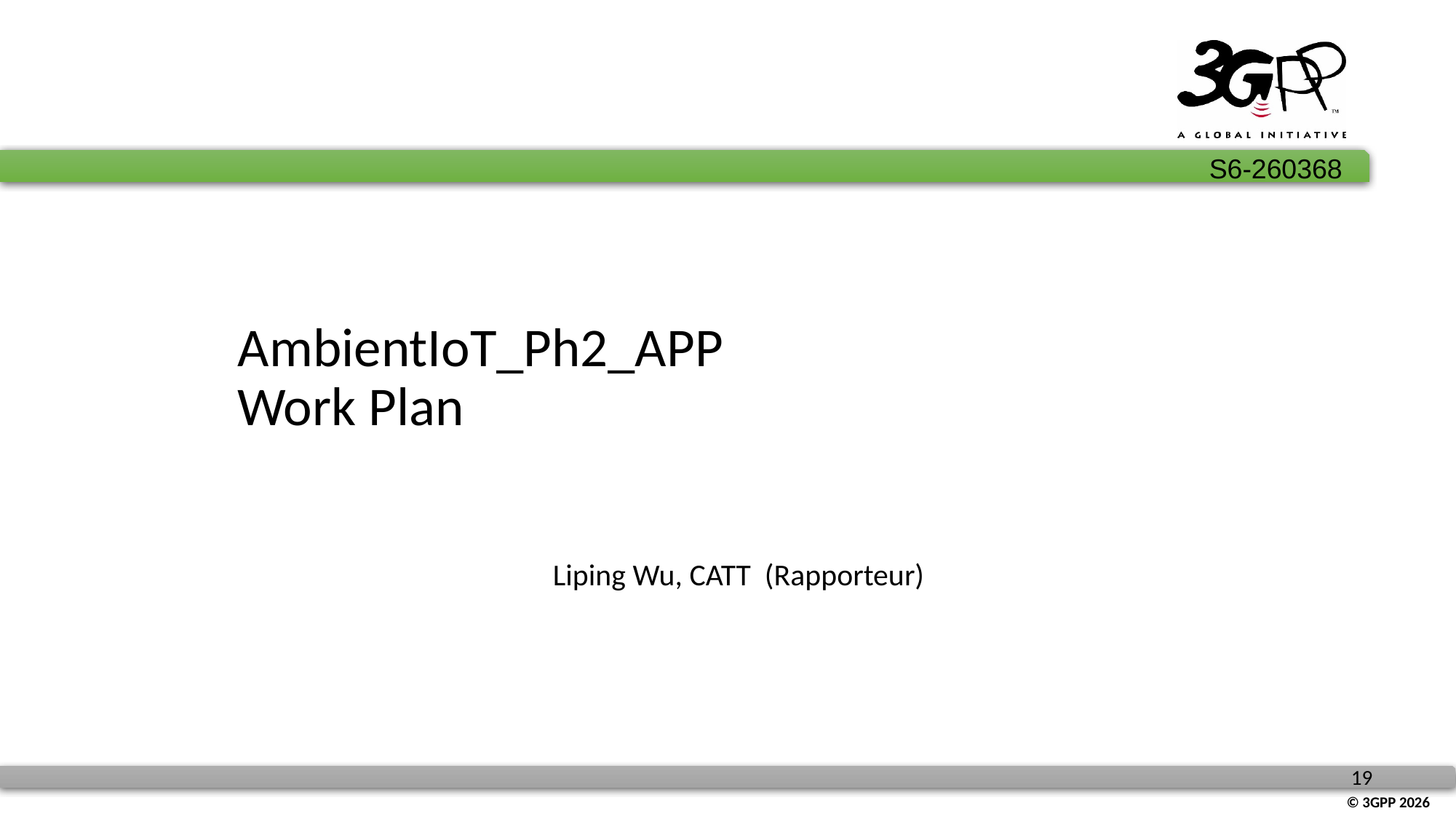

# AmbientIoT_Ph2_APP Work Plan
Liping Wu, CATT  (Rapporteur)